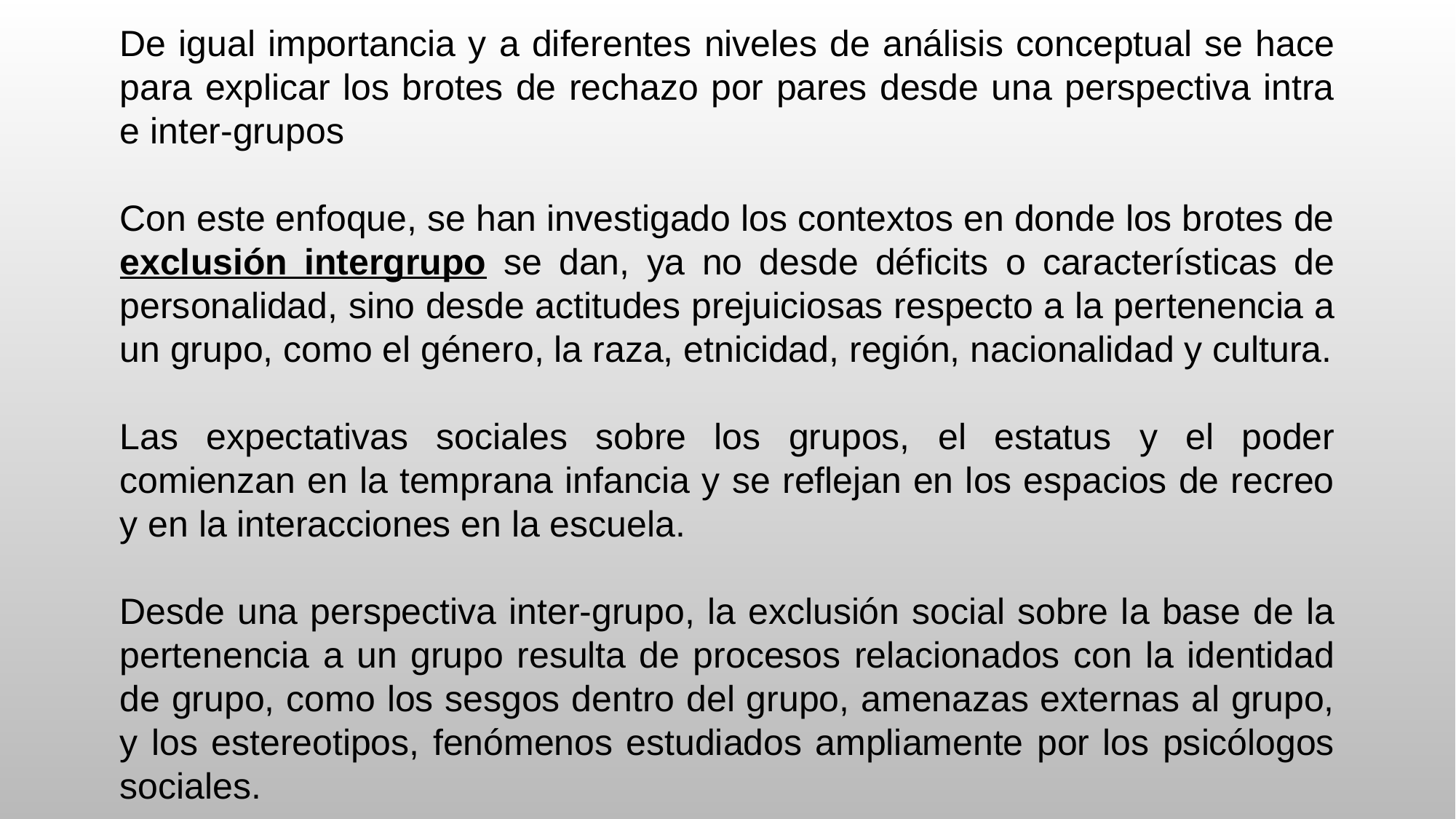

De igual importancia y a diferentes niveles de análisis conceptual se hace para explicar los brotes de rechazo por pares desde una perspectiva intra e inter-grupos

Con este enfoque, se han investigado los contextos en donde los brotes de exclusión intergrupo se dan, ya no desde déficits o características de personalidad, sino desde actitudes prejuiciosas respecto a la pertenencia a un grupo, como el género, la raza, etnicidad, región, nacionalidad y cultura.

Las expectativas sociales sobre los grupos, el estatus y el poder comienzan en la temprana infancia y se reflejan en los espacios de recreo y en la interacciones en la escuela.

Desde una perspectiva inter-grupo, la exclusión social sobre la base de la pertenencia a un grupo resulta de procesos relacionados con la identidad de grupo, como los sesgos dentro del grupo, amenazas externas al grupo, y los estereotipos, fenómenos estudiados ampliamente por los psicólogos sociales.